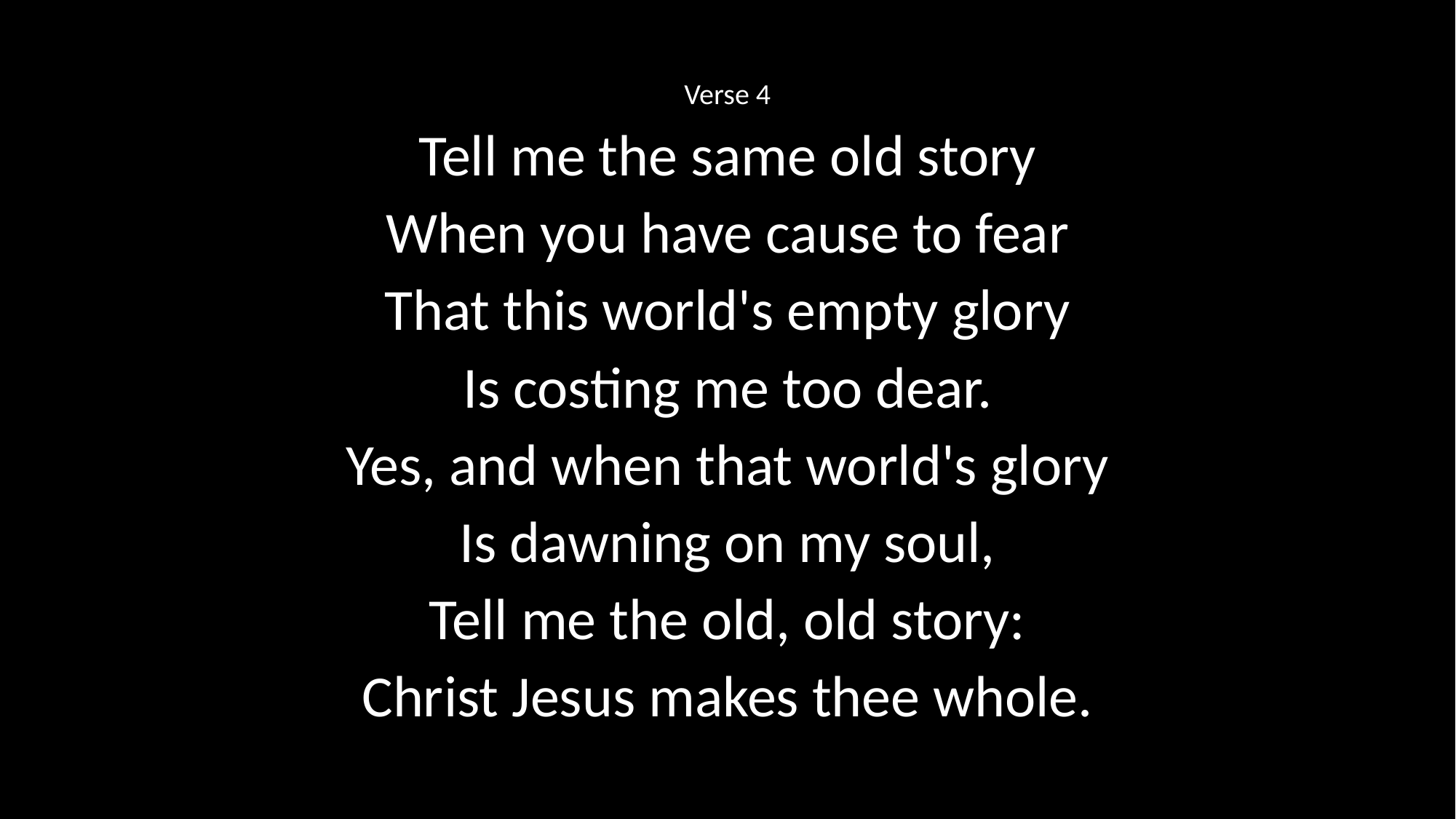

Verse 4
Tell me the same old story
When you have cause to fear
That this world's empty glory
Is costing me too dear.
Yes, and when that world's glory
Is dawning on my soul,
Tell me the old, old story:
Christ Jesus makes thee whole.